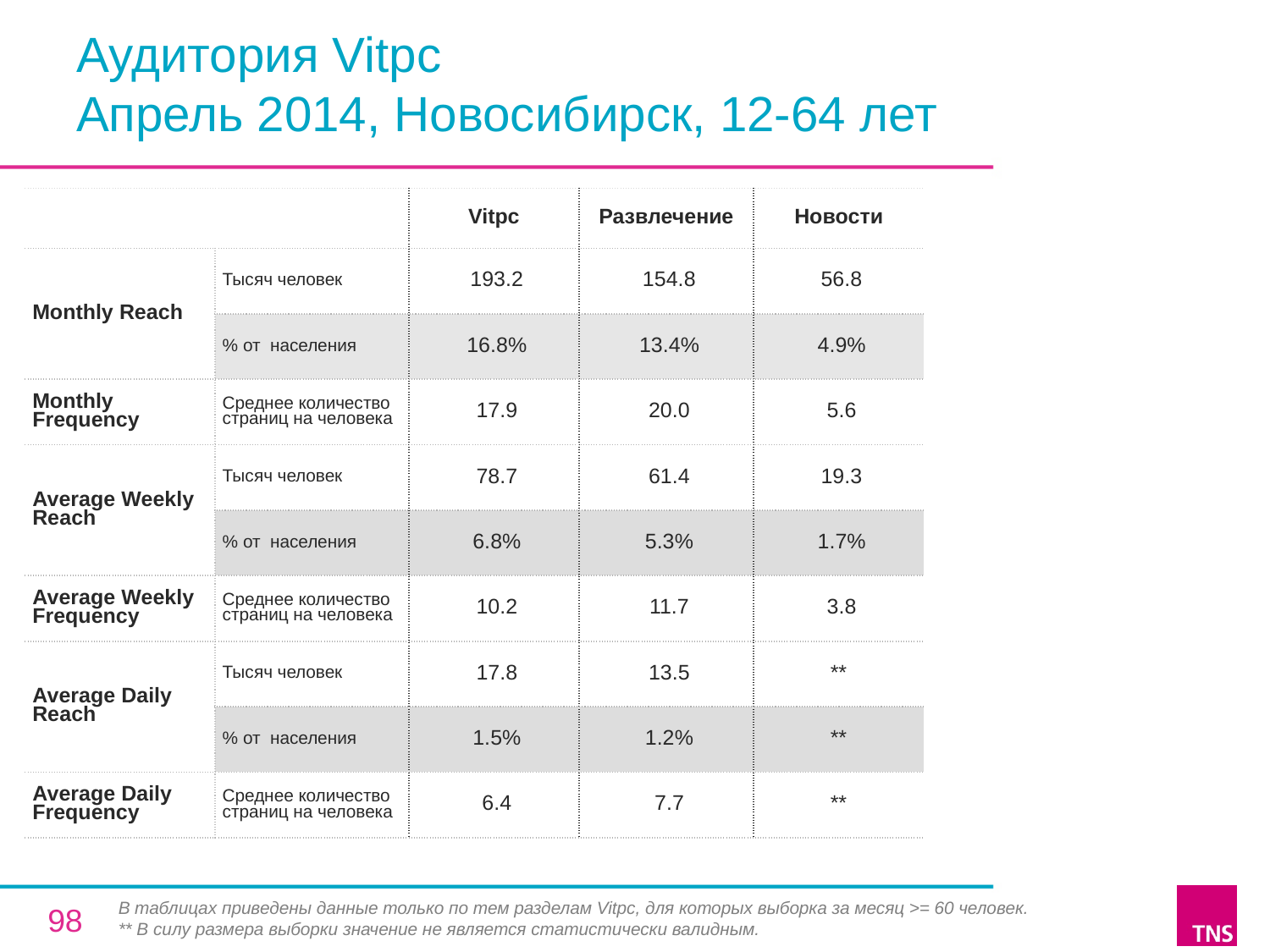

# Аудитория Vitpc Апрель 2014, Новосибирск, 12-64 лет
|  |  | Vitpc | Развлечение | Новости |
| --- | --- | --- | --- | --- |
| Monthly Reach | Тысяч человек | 193.2 | 154.8 | 56.8 |
|  | % от населения | 16.8% | 13.4% | 4.9% |
| Monthly Frequency | Среднее количество страниц на человека | 17.9 | 20.0 | 5.6 |
| Average Weekly Reach | Тысяч человек | 78.7 | 61.4 | 19.3 |
|  | % от населения | 6.8% | 5.3% | 1.7% |
| Average Weekly Frequency | Среднее количество страниц на человека | 10.2 | 11.7 | 3.8 |
| Average Daily Reach | Тысяч человек | 17.8 | 13.5 | \*\* |
|  | % от населения | 1.5% | 1.2% | \*\* |
| Average Daily Frequency | Среднее количество страниц на человека | 6.4 | 7.7 | \*\* |
В таблицах приведены данные только по тем разделам Vitpc, для которых выборка за месяц >= 60 человек.
** В силу размера выборки значение не является статистически валидным.
98